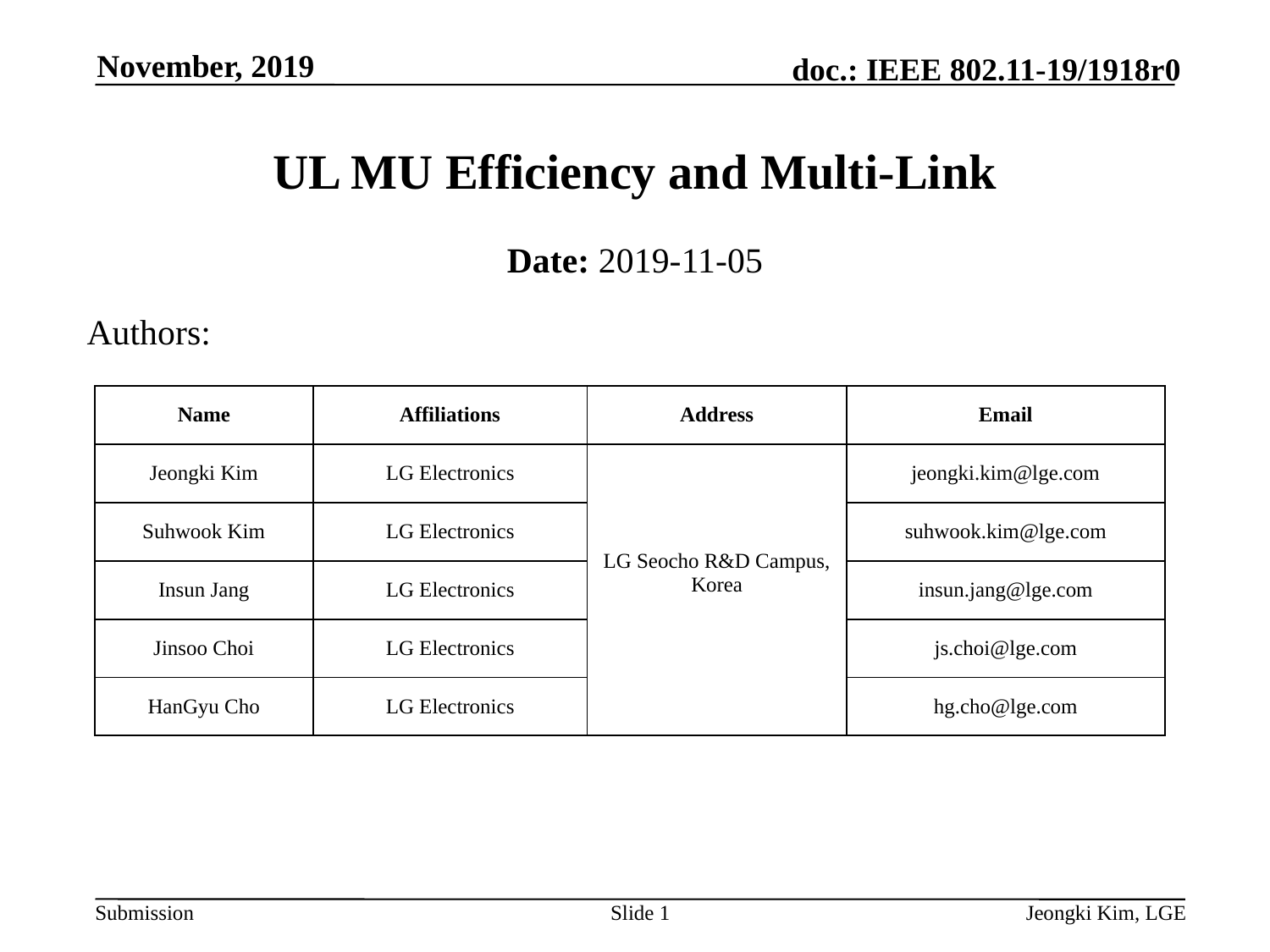

November, 2019
# UL MU Efficiency and Multi-Link
Date: 2019-11-05
Authors:
| Name | Affiliations | Address | Email |
| --- | --- | --- | --- |
| Jeongki Kim | LG Electronics | LG Seocho R&D Campus, Korea | jeongki.kim@lge.com |
| Suhwook Kim | LG Electronics |  | suhwook.kim@lge.com |
| Insun Jang | LG Electronics |  | insun.jang@lge.com |
| Jinsoo Choi | LG Electronics |  | js.choi@lge.com |
| HanGyu Cho | LG Electronics |  | hg.cho@lge.com |
Slide 1
Jeongki Kim, LGE